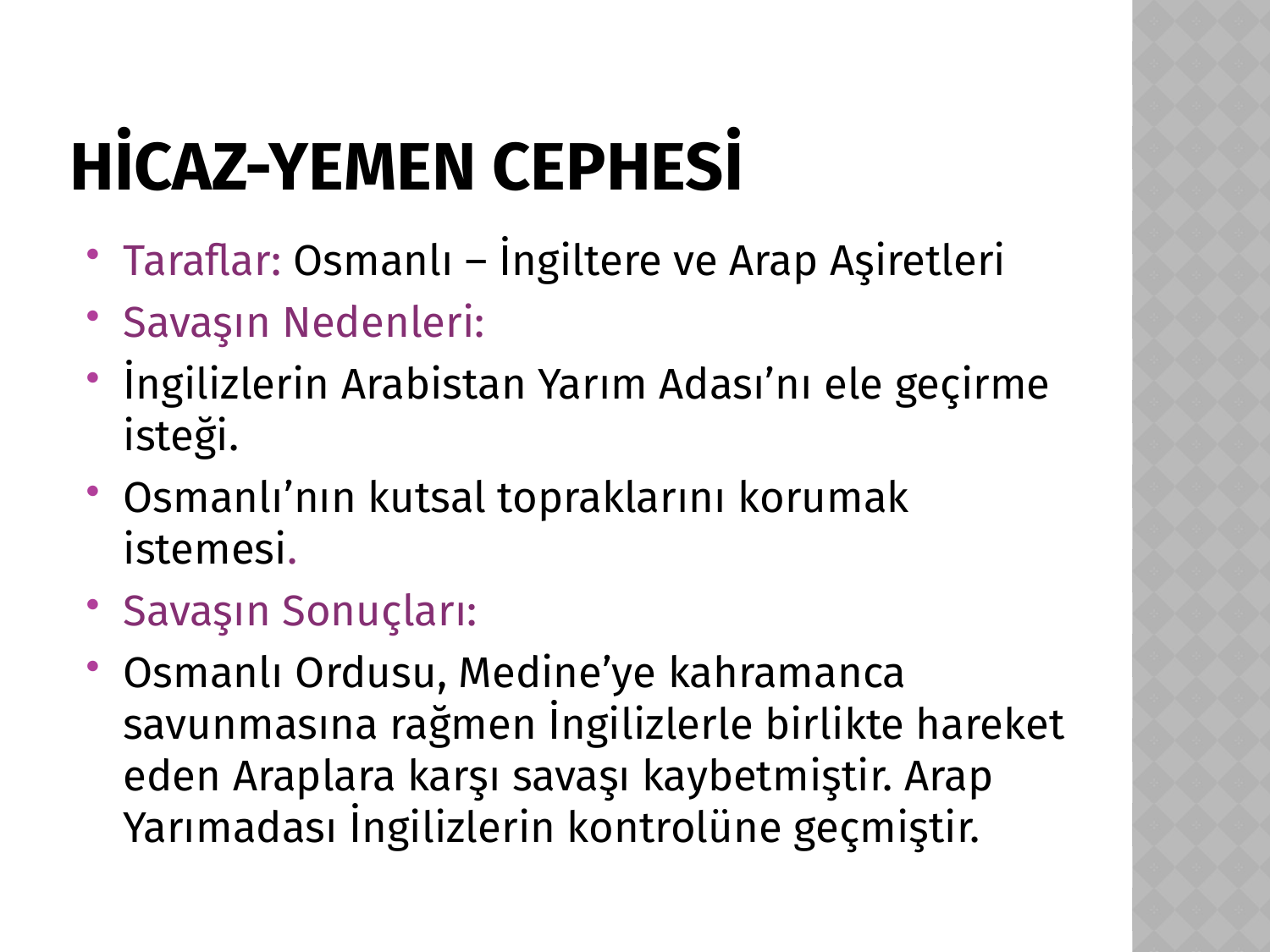

# Hicaz-yemen cephesi
Taraflar: Osmanlı – İngiltere ve Arap Aşiretleri
Savaşın Nedenleri:
İngilizlerin Arabistan Yarım Adası’nı ele geçirme isteği.
Osmanlı’nın kutsal topraklarını korumak istemesi.
Savaşın Sonuçları:
Osmanlı Ordusu, Medine’ye kahramanca savunmasına rağmen İngilizlerle birlikte hareket eden Araplara karşı savaşı kaybetmiştir. Arap Yarımadası İngilizlerin kontrolüne geçmiştir.